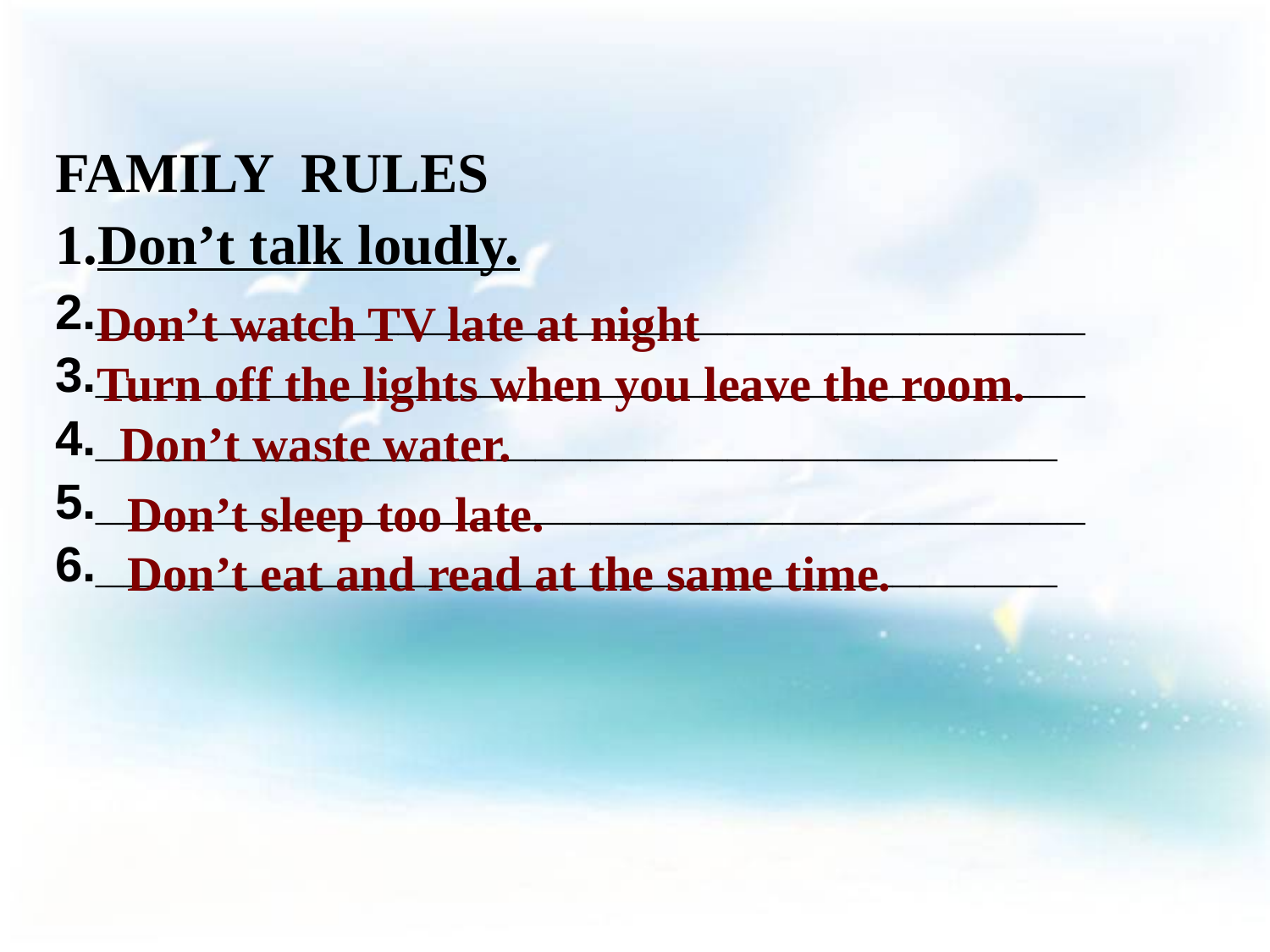

FAMILY  RULES
1.Don’t talk loudly.
2.____________________________________
3.____________________________________
4.___________________________________
5.____________________________________
6.___________________________________
Don’t watch TV late at night
Turn off the lights when you leave the room.
Don’t waste water.
Don’t sleep too late.
Don’t eat and read at the same time.